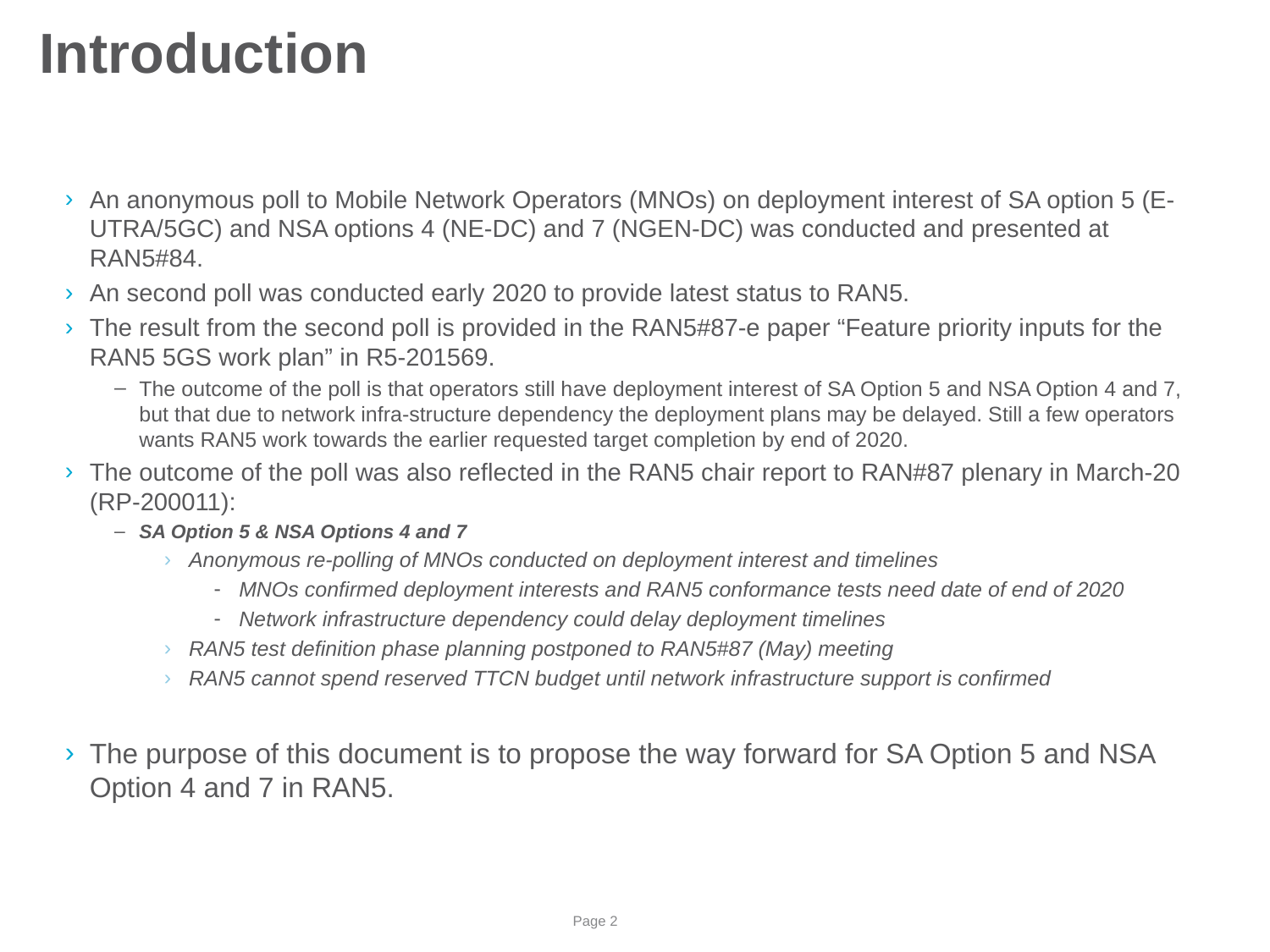

Introduction

An anonymous poll to Mobile Network Operators (MNOs) on deployment interest of SA option 5 (E-UTRA/5GC) and NSA options 4 (NE-DC) and 7 (NGEN-DC) was conducted and presented at RAN5#84.
An second poll was conducted early 2020 to provide latest status to RAN5.
The result from the second poll is provided in the RAN5#87-e paper “Feature priority inputs for the RAN5 5GS work plan” in R5-201569.
The outcome of the poll is that operators still have deployment interest of SA Option 5 and NSA Option 4 and 7, but that due to network infra-structure dependency the deployment plans may be delayed. Still a few operators wants RAN5 work towards the earlier requested target completion by end of 2020.
The outcome of the poll was also reflected in the RAN5 chair report to RAN#87 plenary in March-20 (RP-200011):
SA Option 5 & NSA Options 4 and 7
Anonymous re-polling of MNOs conducted on deployment interest and timelines
MNOs confirmed deployment interests and RAN5 conformance tests need date of end of 2020
Network infrastructure dependency could delay deployment timelines
RAN5 test definition phase planning postponed to RAN5#87 (May) meeting
RAN5 cannot spend reserved TTCN budget until network infrastructure support is confirmed

The purpose of this document is to propose the way forward for SA Option 5 and NSA Option 4 and 7 in RAN5.